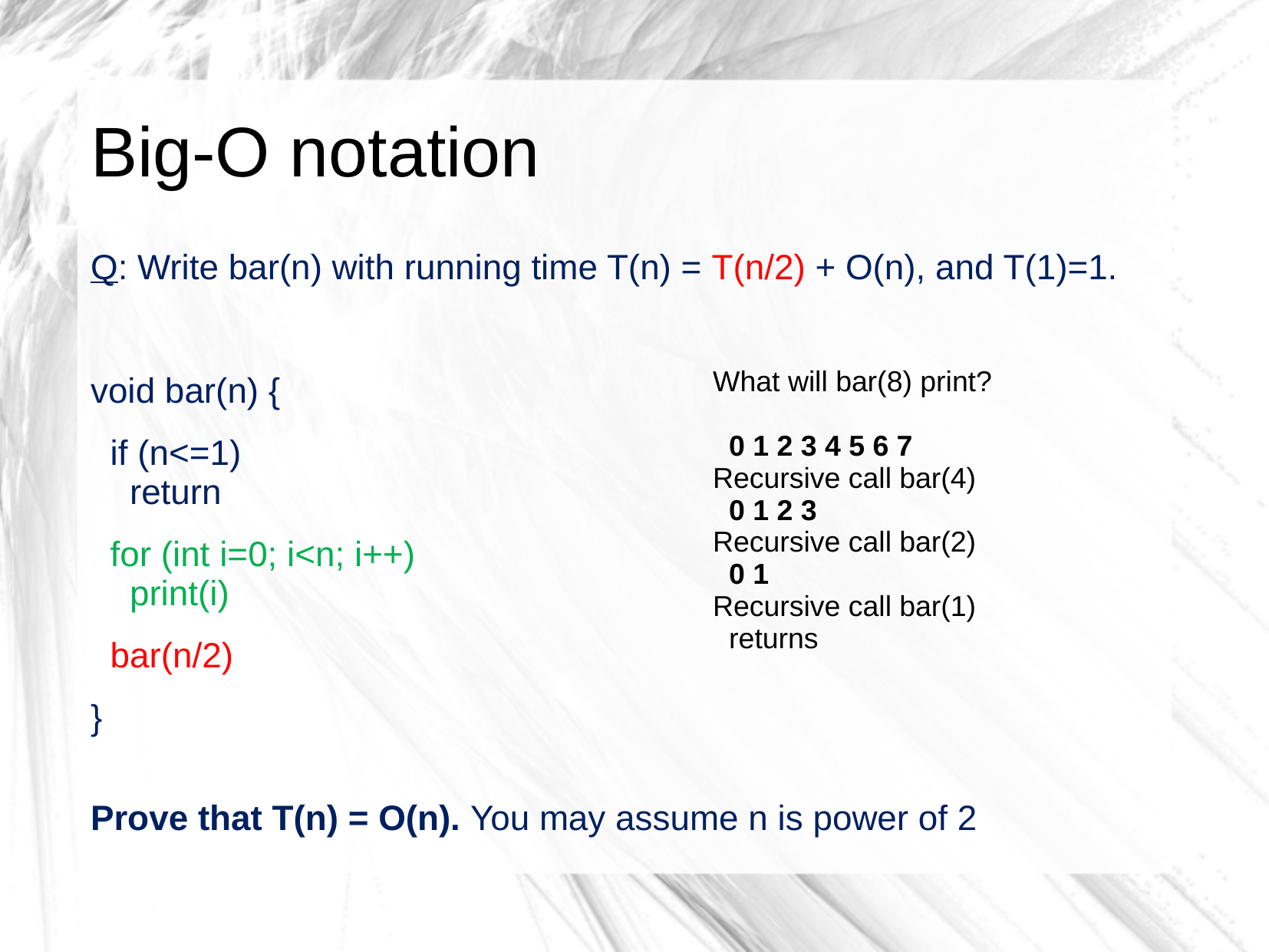

# Big-O notation
Q: Write bar(n) with running time T(n) = T(n/2) + O(n), and T(1)=1.

void bar(n) {
  if (n<=1)
    return
  for (int i=0; i<n; i++)
    print(i)
  bar(n/2)
}
Prove that T(n) = O(n). You may assume n is power of 2

What will bar(8) print?

  0 1 2 3 4 5 6 7
Recursive call bar(4)
  0 1 2 3
Recursive call bar(2)
  0 1
Recursive call bar(1)
  returns